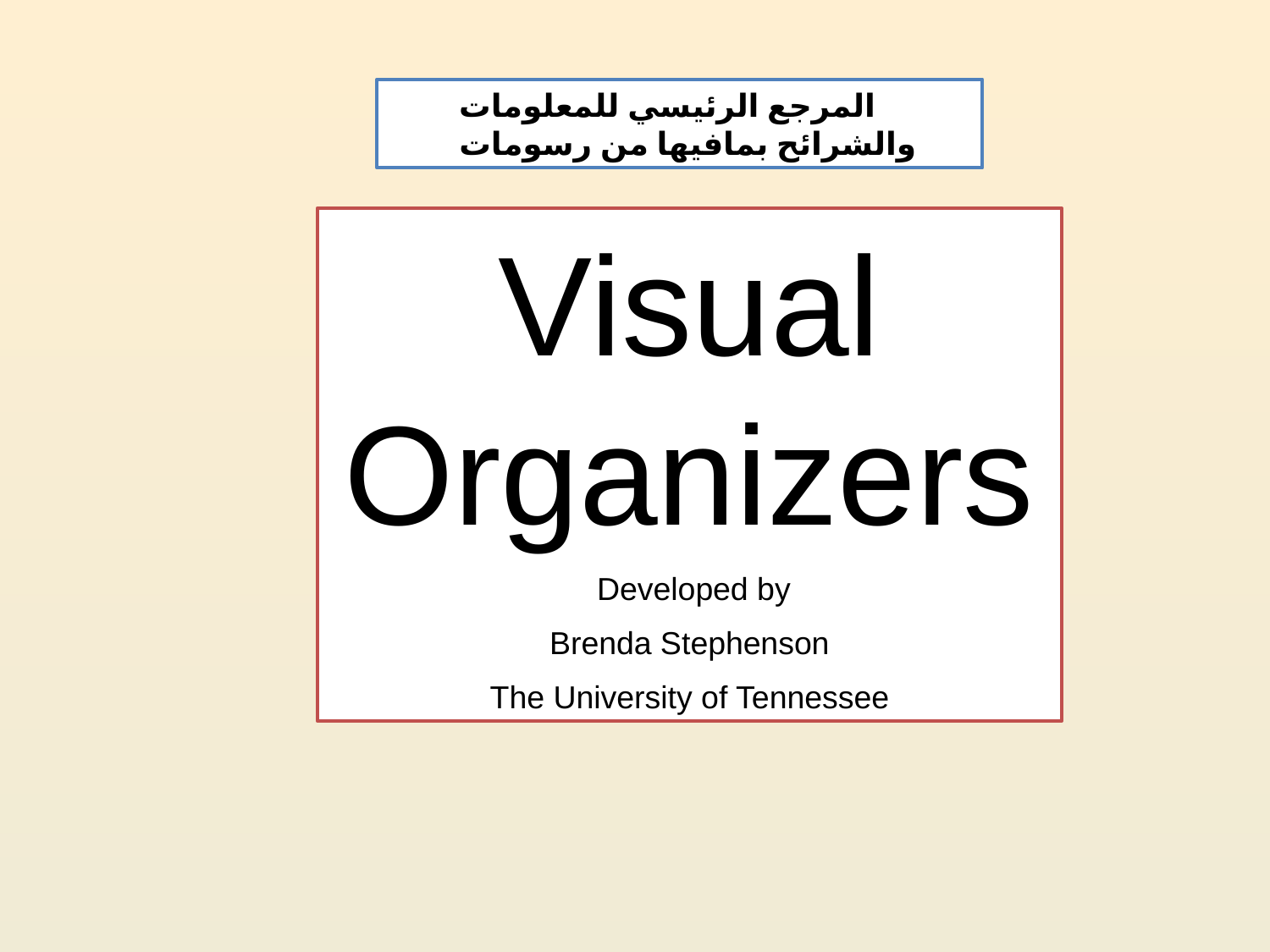

المرجع الرئيسي للمعلومات والشرائح بمافيها من رسومات
Visual Organizers
Developed by
Brenda Stephenson
The University of Tennessee